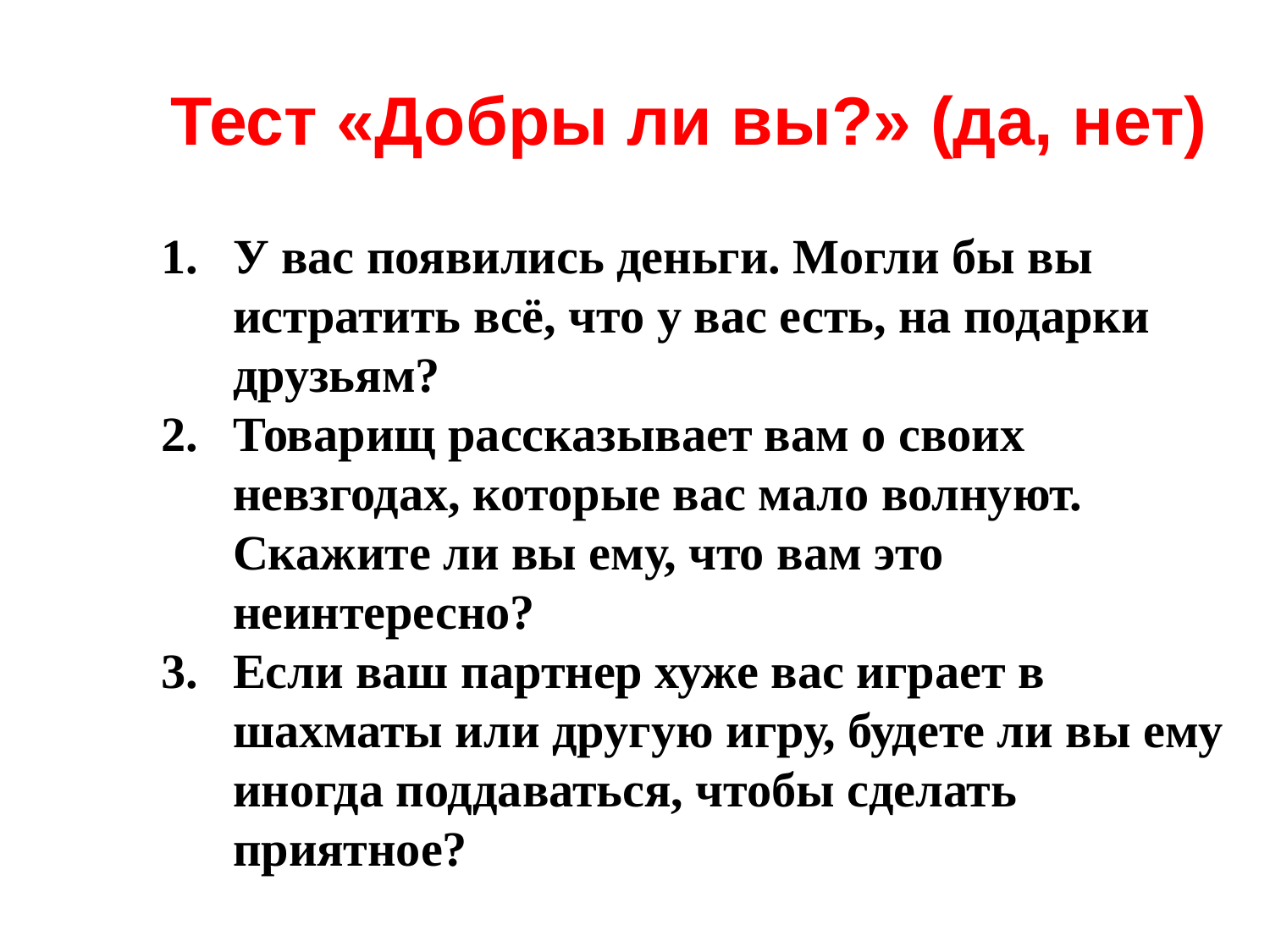

# Тест «Добры ли вы?» (да, нет)
У вас появились деньги. Могли бы вы истратить всё, что у вас есть, на подарки друзьям?
Товарищ рассказывает вам о своих невзгодах, которые вас мало волнуют. Скажите ли вы ему, что вам это неинтересно?
Если ваш партнер хуже вас играет в шахматы или другую игру, будете ли вы ему иногда поддаваться, чтобы сделать приятное?